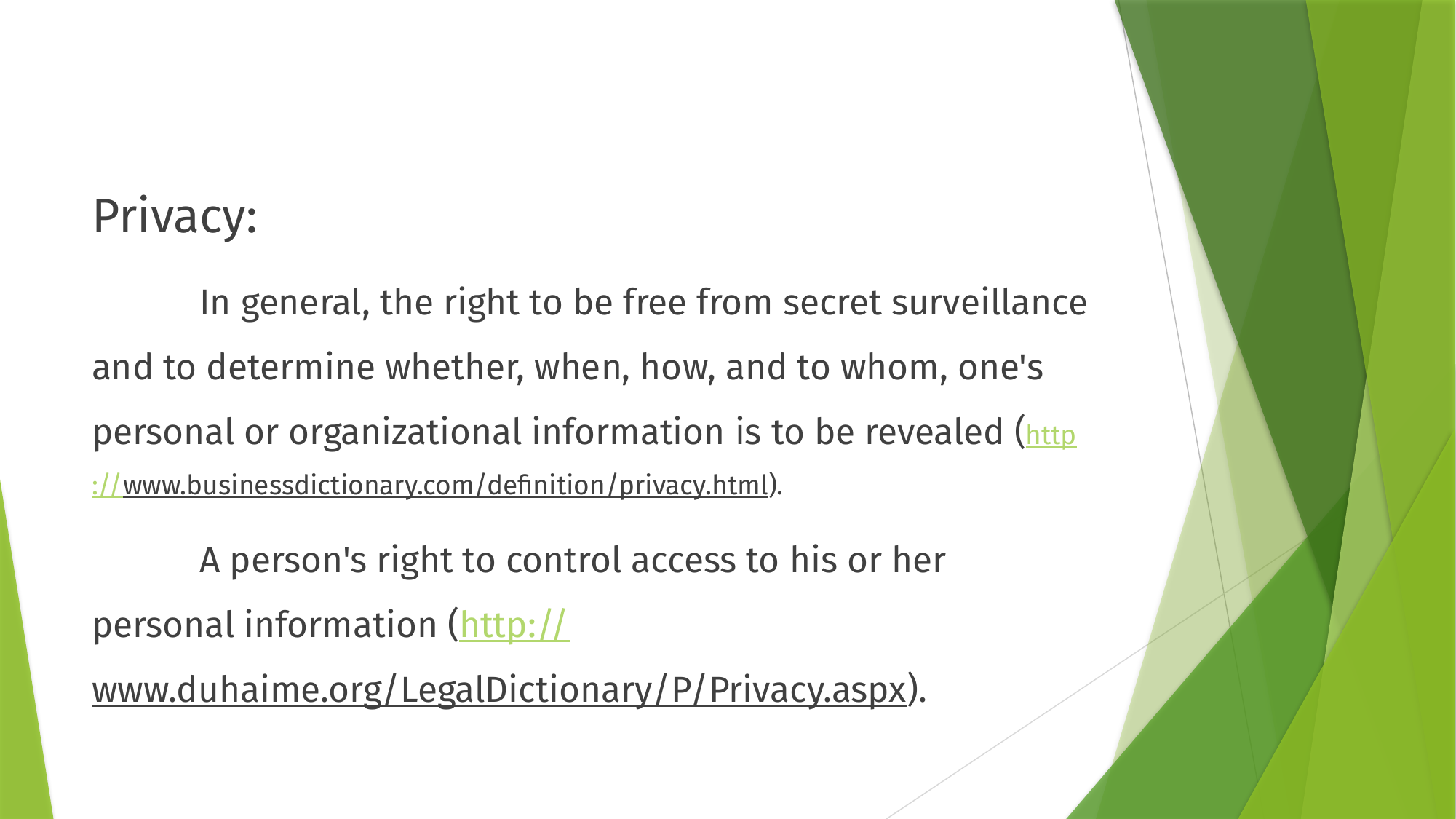

Privacy:
	In general, the right to be free from secret surveillance and to determine whether, when, how, and to whom, one's personal or organizational information is to be revealed (http://www.businessdictionary.com/definition/privacy.html).
	A person's right to control access to his or her personal information (http://www.duhaime.org/LegalDictionary/P/Privacy.aspx).